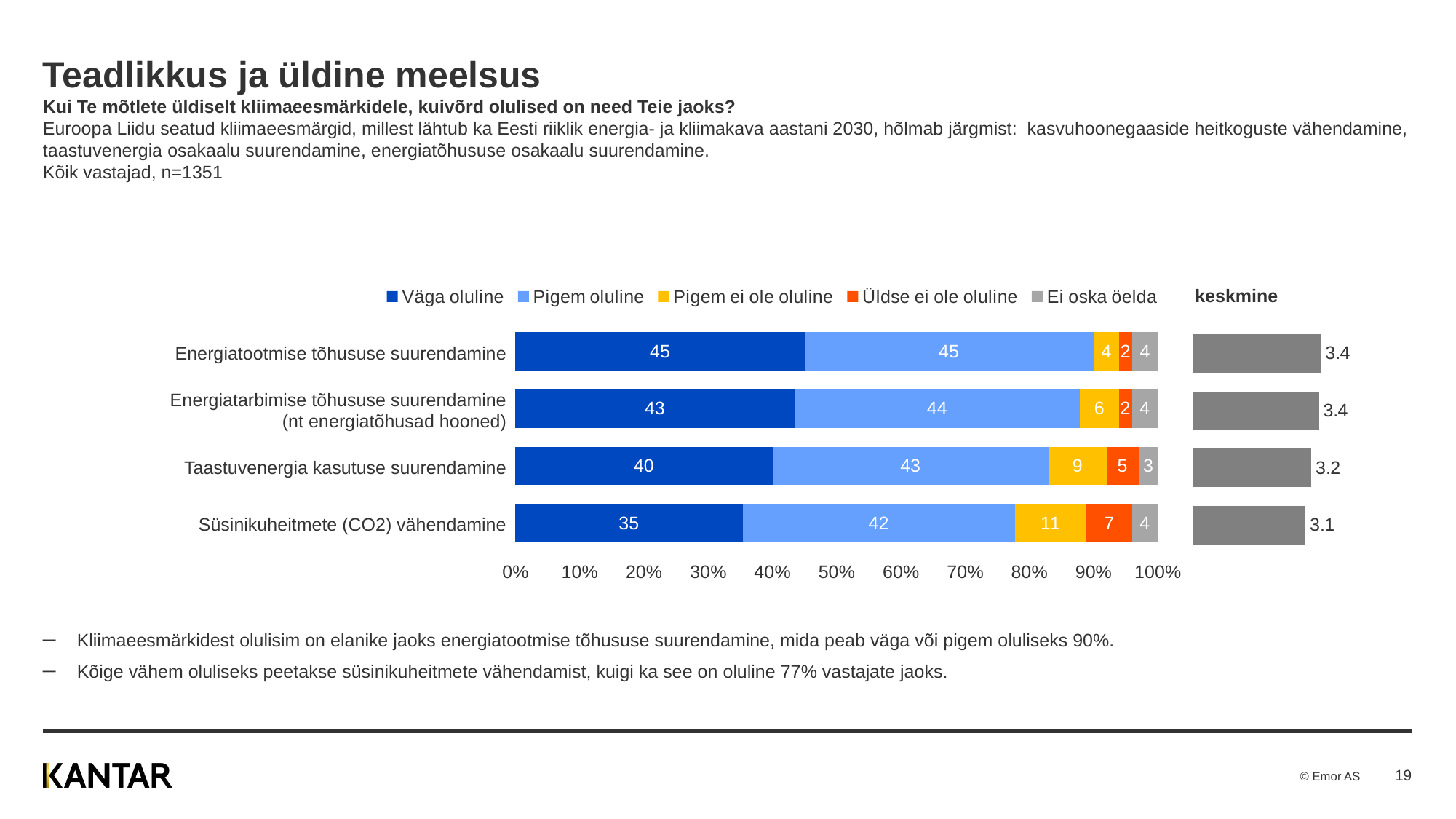

# Teadlikkus ja üldine meelsus Kui Te mõtlete üldiselt kliimaeesmärkidele, kuivõrd olulised on need Teie jaoks? Euroopa Liidu seatud kliimaeesmärgid, millest lähtub ka Eesti riiklik energia- ja kliimakava aastani 2030, hõlmab järgmist:  kasvuhoonegaaside heitkoguste vähendamine, taastuvenergia osakaalu suurendamine, energiatõhususe osakaalu suurendamine. Kõik vastajad, n=1351
|  |  | keskmine |
| --- | --- | --- |
| Energiatootmise tõhususe suurendamine |  |  |
| Energiatarbimise tõhususe suurendamine (nt energiatõhusad hooned) |  |  |
| Taastuvenergia kasutuse suurendamine |  |  |
| Süsinikuheitmete (CO2) vähendamine |  |  |

### Chart

| Category | Väga oluline | Pigem oluline | Pigem ei ole oluline | Üldse ei ole oluline | Ei oska öelda |
|---|---|---|---|---|---|
| Energiatootmise tõhususe suurendamine | 45.0 | 45.0 | 4.0 | 2.0 | 4.0 |
| Energiatarbimise tõhususe suurendamine (nt energiatõhusad hooned) | 43.0 | 44.0 | 6.0 | 2.0 | 4.0 |
| Taastuvenergia kasutuse suurendamine | 40.0 | 43.0 | 9.0 | 5.0 | 3.0 |
| Süsinikuheitmete (CO2) vähendamine | 35.0 | 42.0 | 11.0 | 7.0 | 4.0 |

### Chart

| Category | keskmine |
|---|---|
| Energiatootmise tõhususe suurendamine | 3.39 |
| Energiatarbimise tõhususe suurendamine (nt energiatõhusad hooned) | 3.35 |
| Taastuvenergia kasutuse suurendamine | 3.21 |
| Süsinikuheitmete (CO2) vähendamine | 3.1 |
Kliimaeesmärkidest olulisim on elanike jaoks energiatootmise tõhususe suurendamine, mida peab väga või pigem oluliseks 90%.
Kõige vähem oluliseks peetakse süsinikuheitmete vähendamist, kuigi ka see on oluline 77% vastajate jaoks.

19